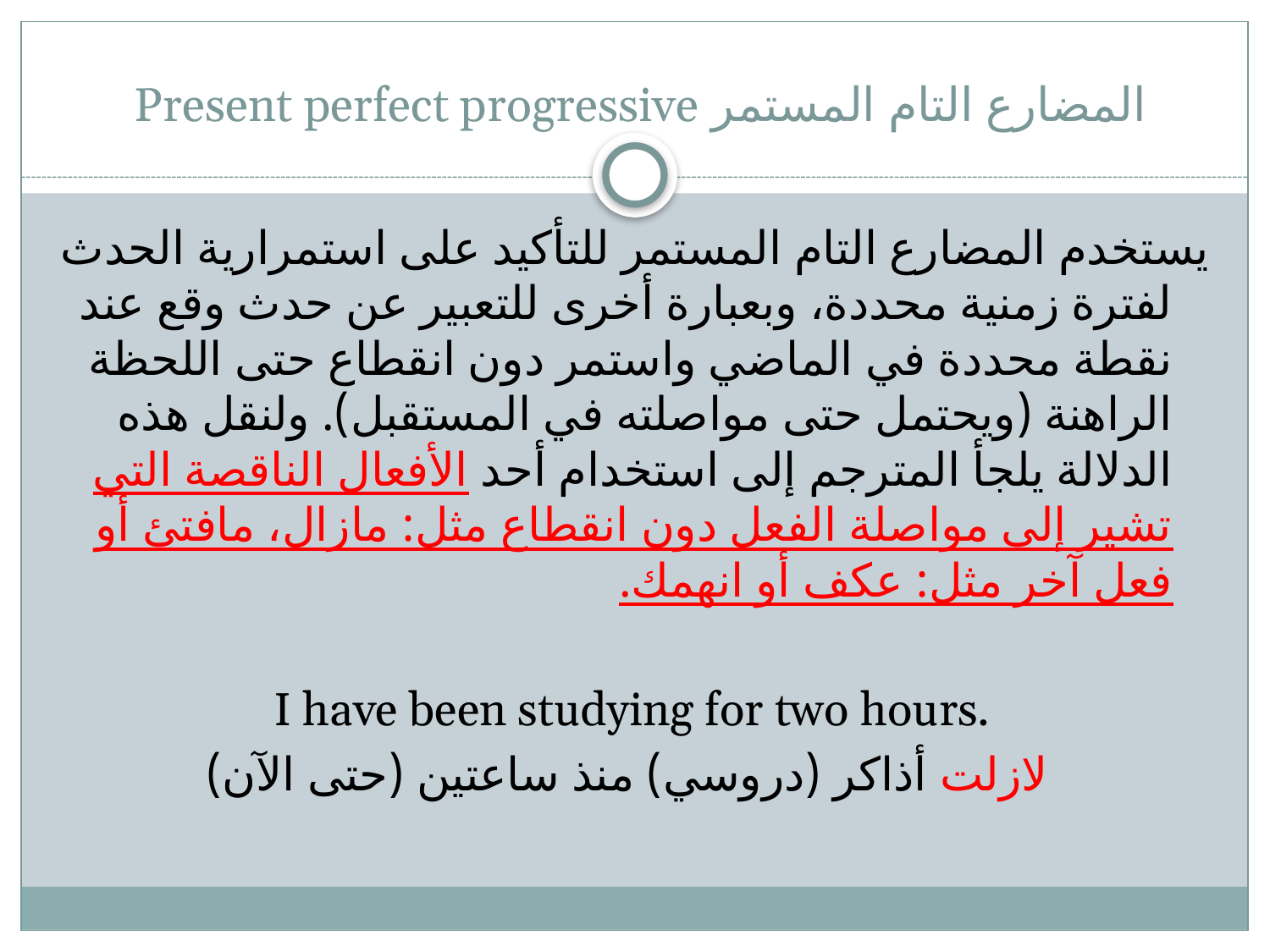

# المضارع التام المستمر Present perfect progressive
يستخدم المضارع التام المستمر للتأكيد على استمرارية الحدث لفترة زمنية محددة، وبعبارة أخرى للتعبير عن حدث وقع عند نقطة محددة في الماضي واستمر دون انقطاع حتى اللحظة الراهنة (ويحتمل حتى مواصلته في المستقبل). ولنقل هذه الدلالة يلجأ المترجم إلى استخدام أحد الأفعال الناقصة التي تشير إلى مواصلة الفعل دون انقطاع مثل: مازال، مافتئ أو فعل آخر مثل: عكف أو انهمك.

I have been studying for two hours.
لازلت أذاكر (دروسي) منذ ساعتين (حتى الآن)